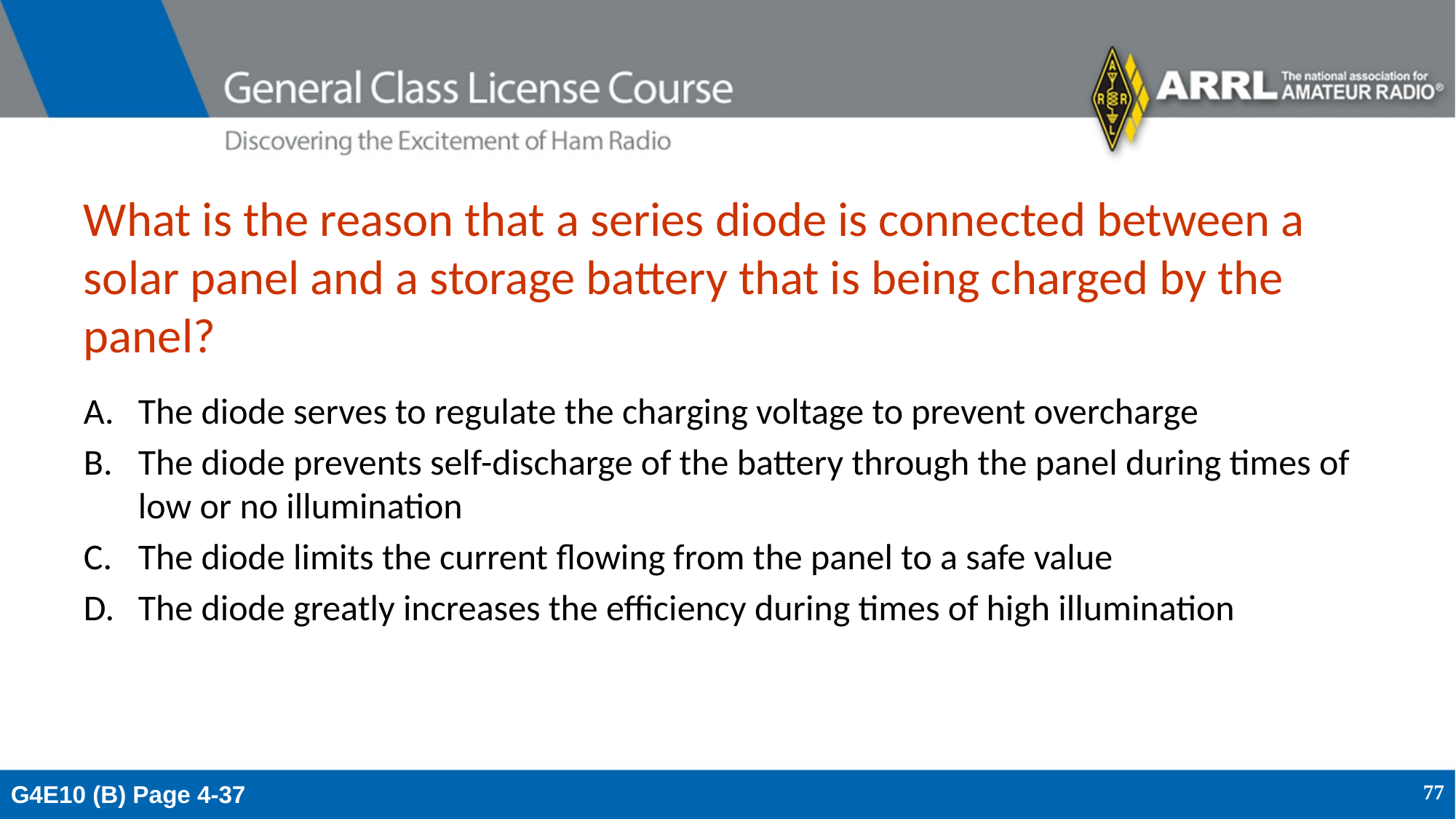

# What is the reason that a series diode is connected between a solar panel and a storage battery that is being charged by the panel?
The diode serves to regulate the charging voltage to prevent overcharge
The diode prevents self-discharge of the battery through the panel during times of low or no illumination
The diode limits the current flowing from the panel to a safe value
The diode greatly increases the efficiency during times of high illumination
G4E10 (B) Page 4-37
77